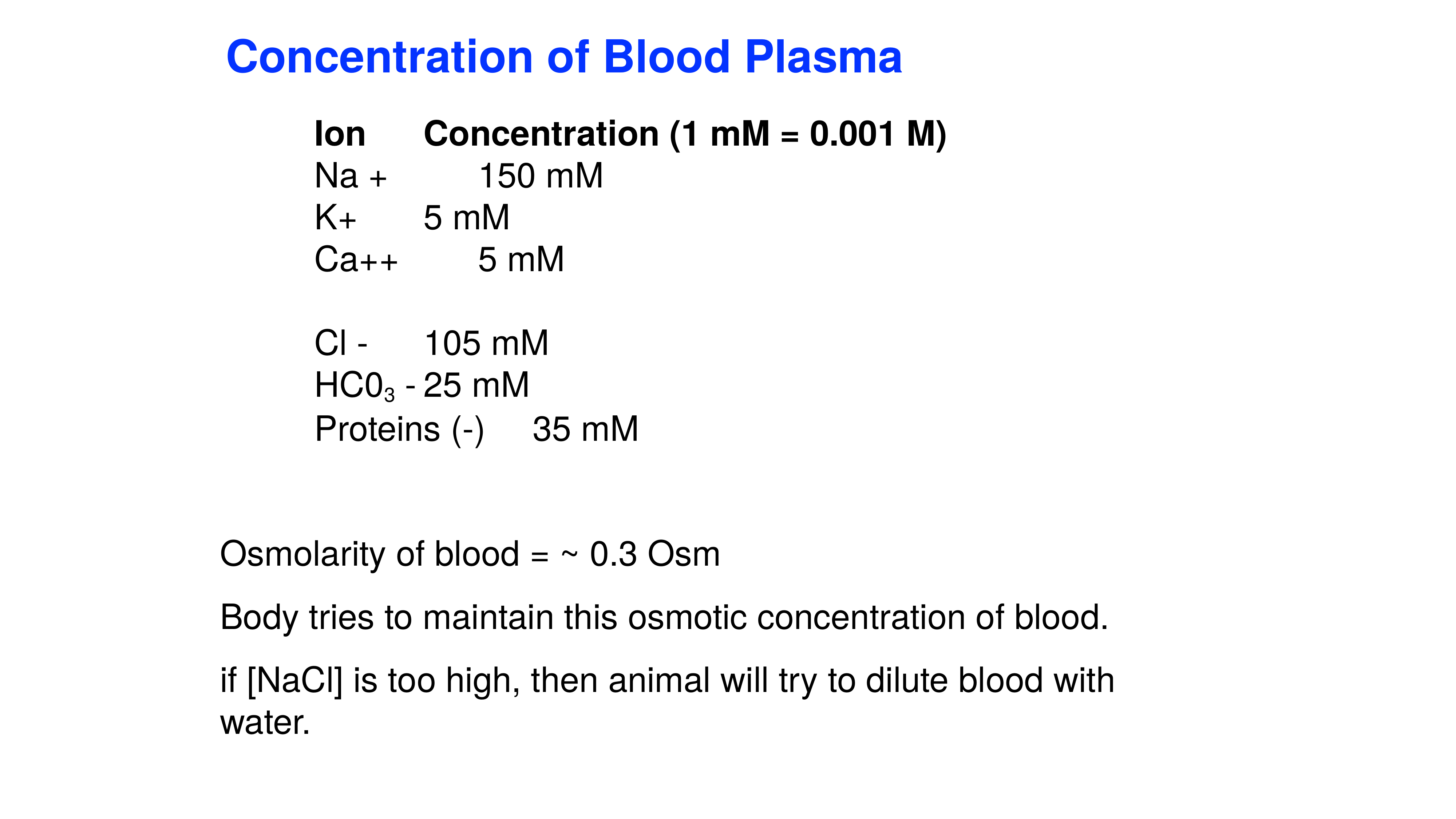

Concentration of Blood Plasma
Ion		Concentration (1 mM = 0.001 M)
Na +		150 mM
K+		5 mM
Ca++		5 mM

Cl -		105 mM
HC03 -	25 mM
Proteins (-)	35 mM
Osmolarity of blood = ~ 0.3 Osm
Body tries to maintain this osmotic concentration of blood.
if [NaCl] is too high, then animal will try to dilute blood with water.